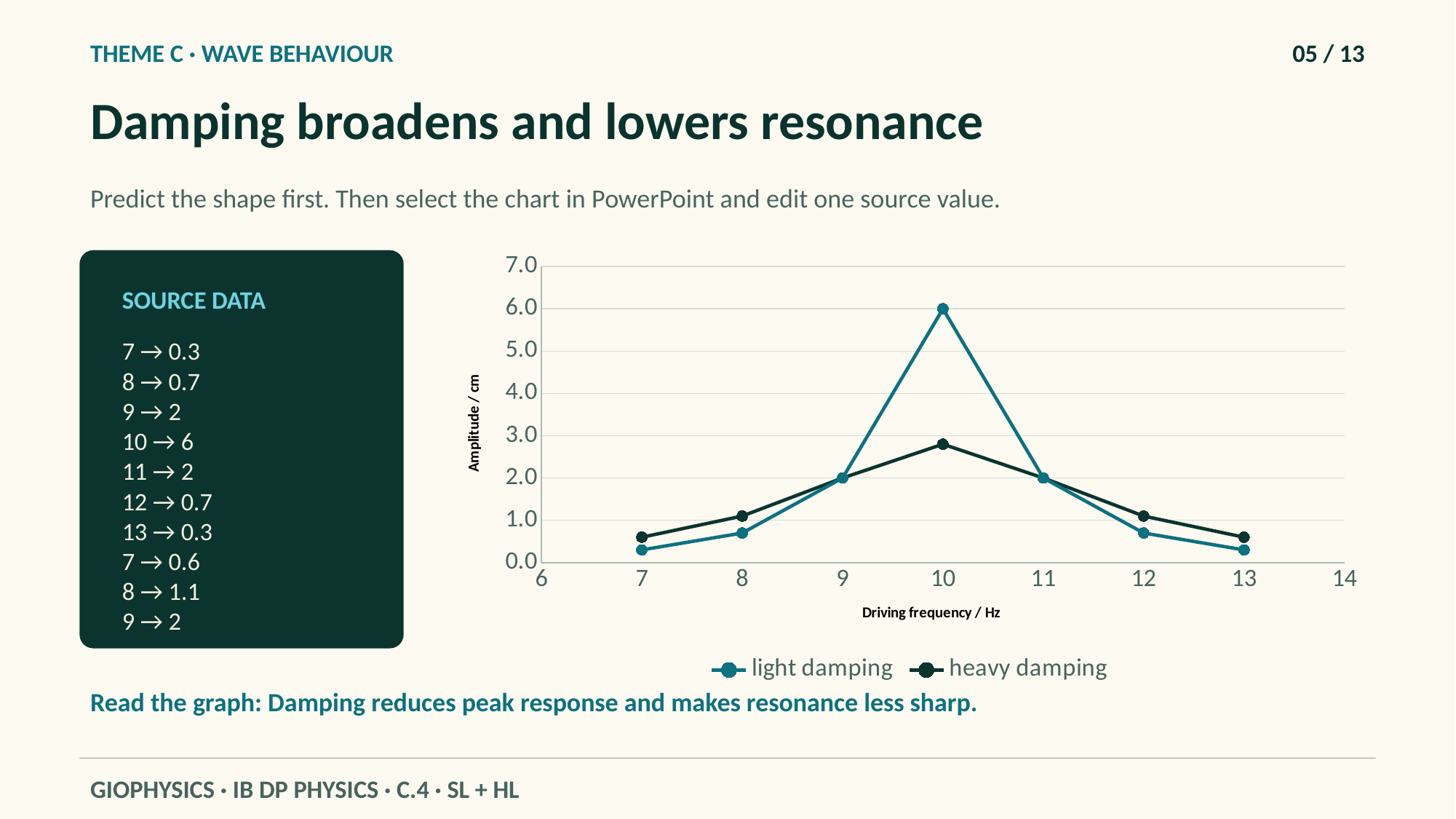

THEME C · WAVE BEHAVIOUR
05 / 13
Damping broadens and lowers resonance
Predict the shape first. Then select the chart in PowerPoint and edit one source value.

### Chart

| Category |  |  |
|---|---|---|
SOURCE DATA
7 → 0.3
8 → 0.7
9 → 2
10 → 6
11 → 2
12 → 0.7
13 → 0.3
7 → 0.6
8 → 1.1
9 → 2
Read the graph: Damping reduces peak response and makes resonance less sharp.

GIOPHYSICS · IB DP PHYSICS · C.4 · SL + HL